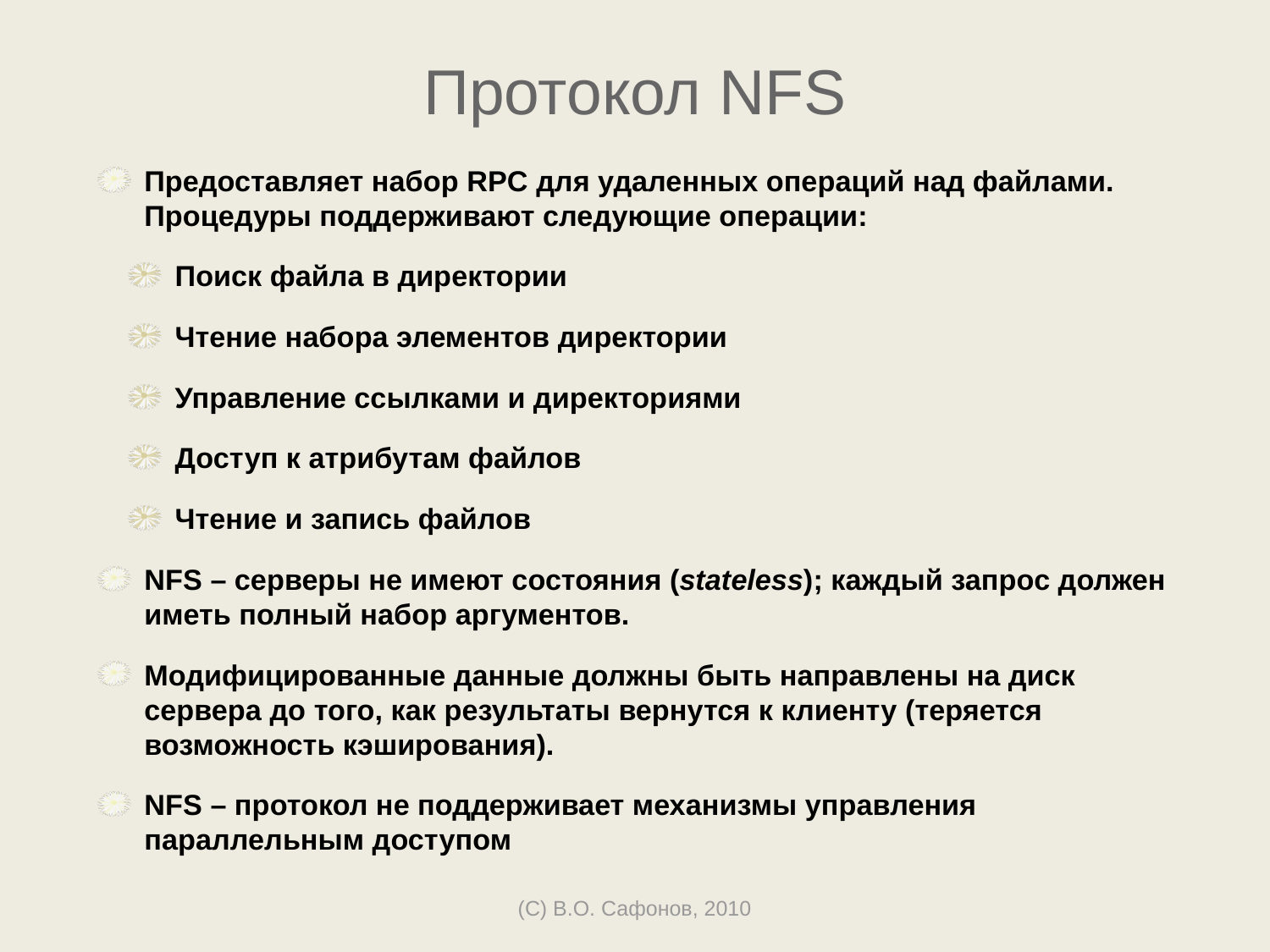

# Протокол NFS
Предоставляет набор RPC для удаленных операций над файлами.  Процедуры поддерживают следующие операции:
Поиск файла в директории
Чтение набора элементов директории
Управление ссылками и директориями
Доступ к атрибутам файлов
Чтение и запись файлов
NFS – серверы не имеют состояния (stateless); каждый запрос должен иметь полный набор аргументов.
Модифицированные данные должны быть направлены на диск сервера до того, как результаты вернутся к клиенту (теряется возможность кэширования).
NFS – протокол не поддерживает механизмы управления параллельным доступом
(C) В.О. Сафонов, 2010